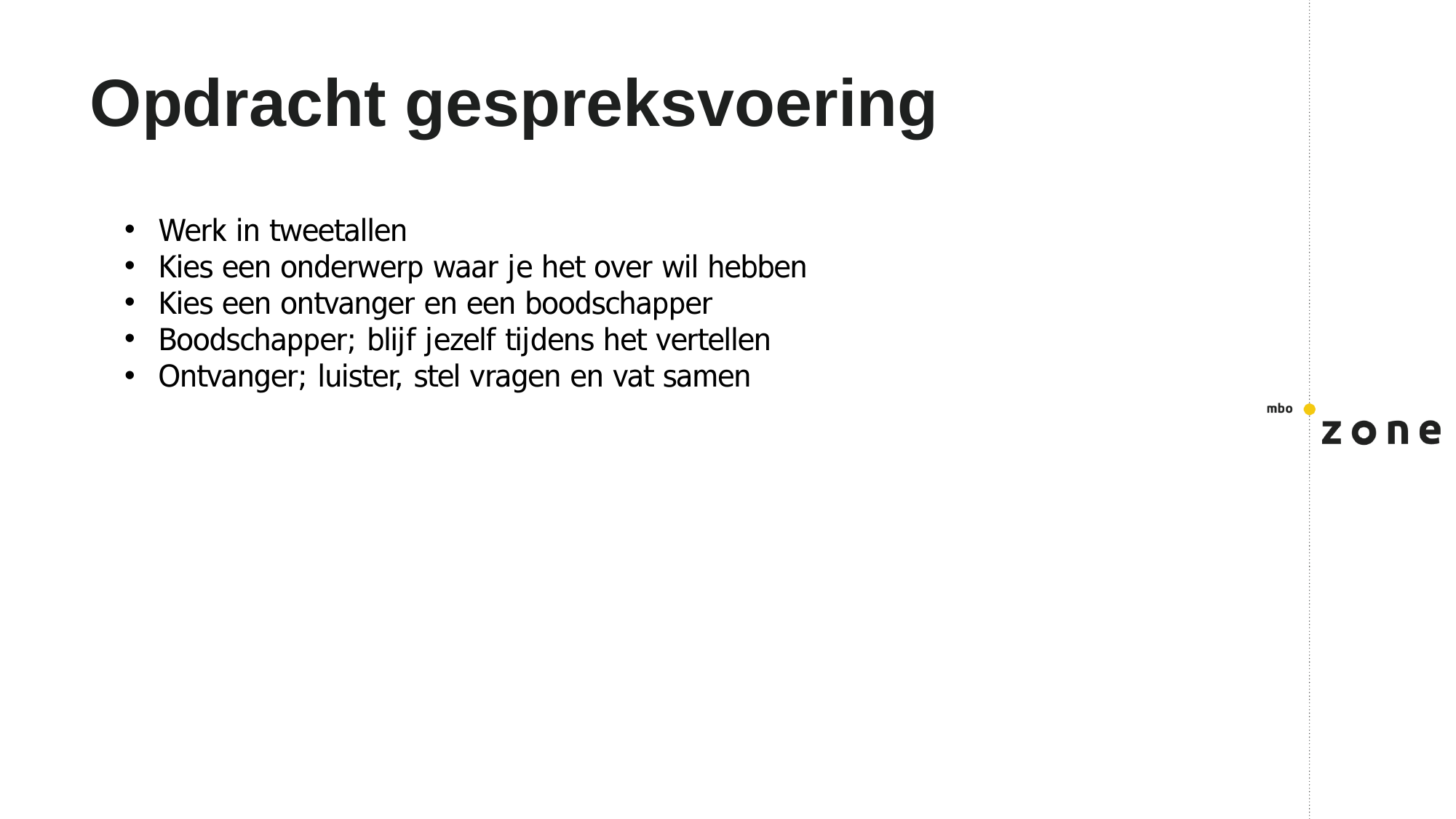

# Opdracht gespreksvoering

Werk in tweetallen
Kies een onderwerp waar je het over wil hebben
Kies een ontvanger en een boodschapper
Boodschapper; blijf jezelf tijdens het vertellen
Ontvanger; luister, stel vragen en vat samen